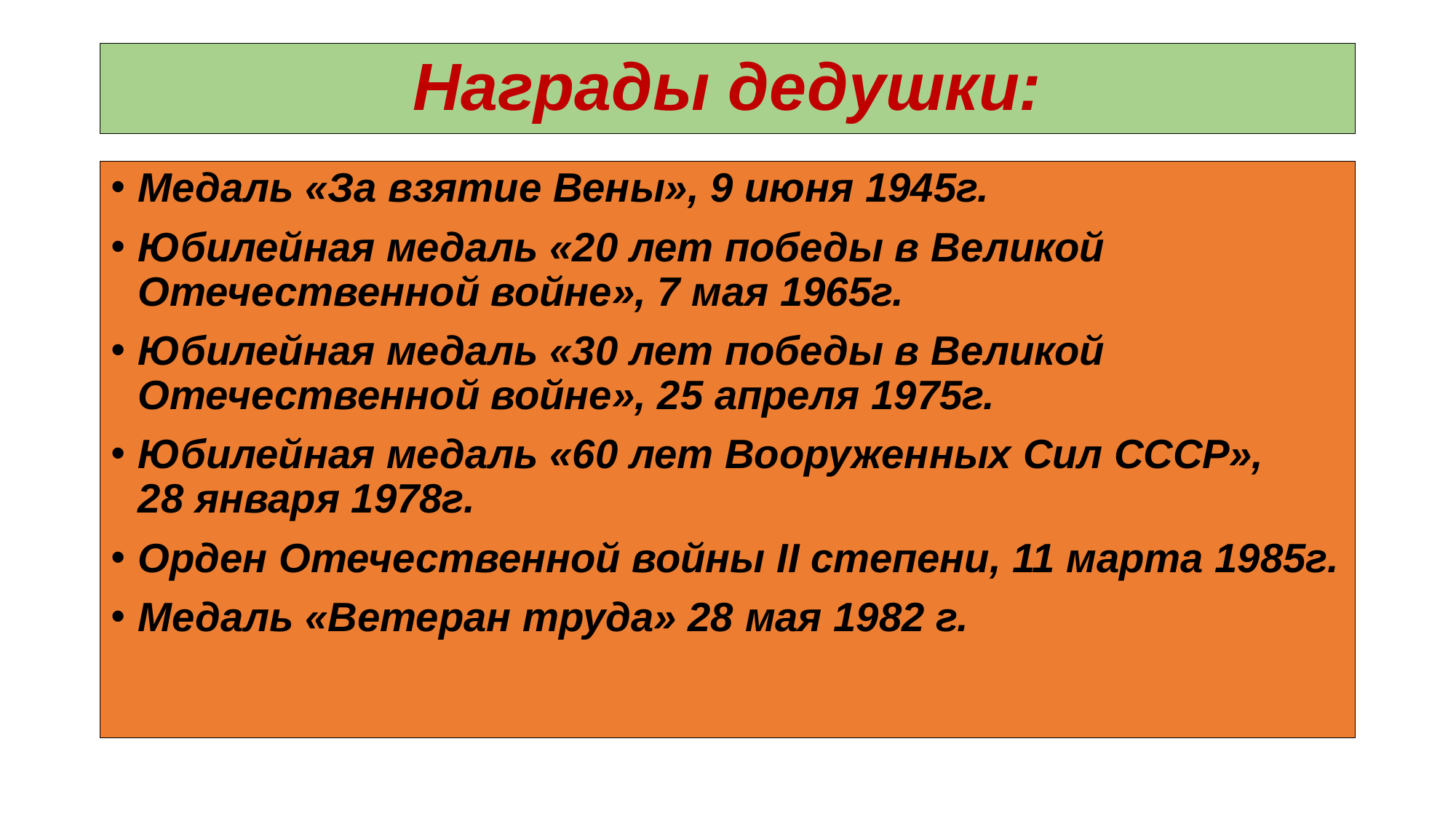

# Награды дедушки:
Медаль «За взятие Вены», 9 июня 1945г.
Юбилейная медаль «20 лет победы в Великой   Отечественной войне», 7 мая 1965г.
Юбилейная медаль «30 лет победы в Великой Отечественной войне», 25 апреля 1975г.
Юбилейная медаль «60 лет Вооруженных Сил СССР»,    28 января 1978г.
Орден Отечественной войны II степени, 11 марта 1985г.
Медаль «Ветеран труда» 28 мая 1982 г.